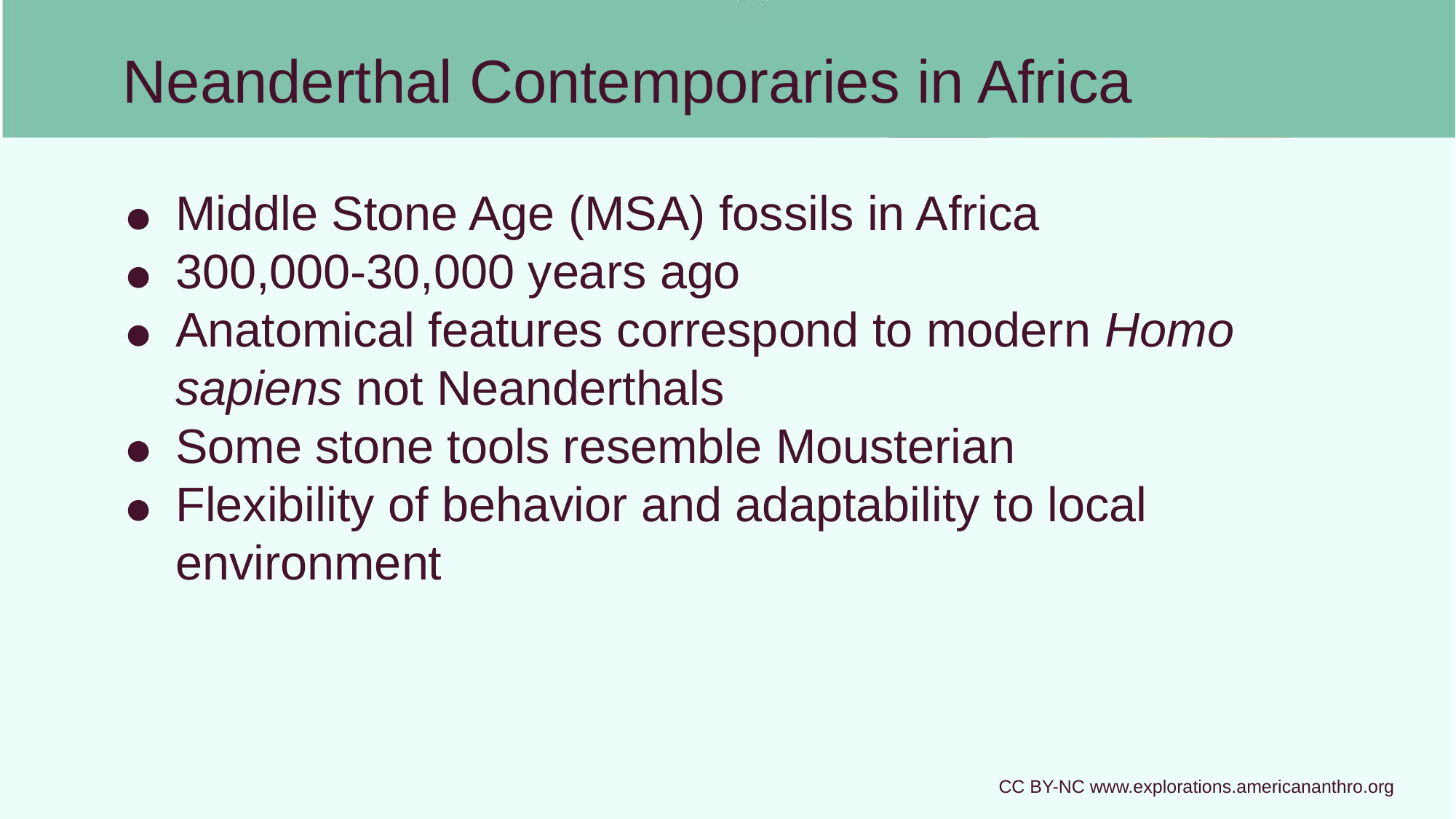

# Neanderthal Contemporaries in Africa
Middle Stone Age (MSA) fossils in Africa
300,000-30,000 years ago
Anatomical features correspond to modern Homo sapiens not Neanderthals
Some stone tools resemble Mousterian
Flexibility of behavior and adaptability to local environment